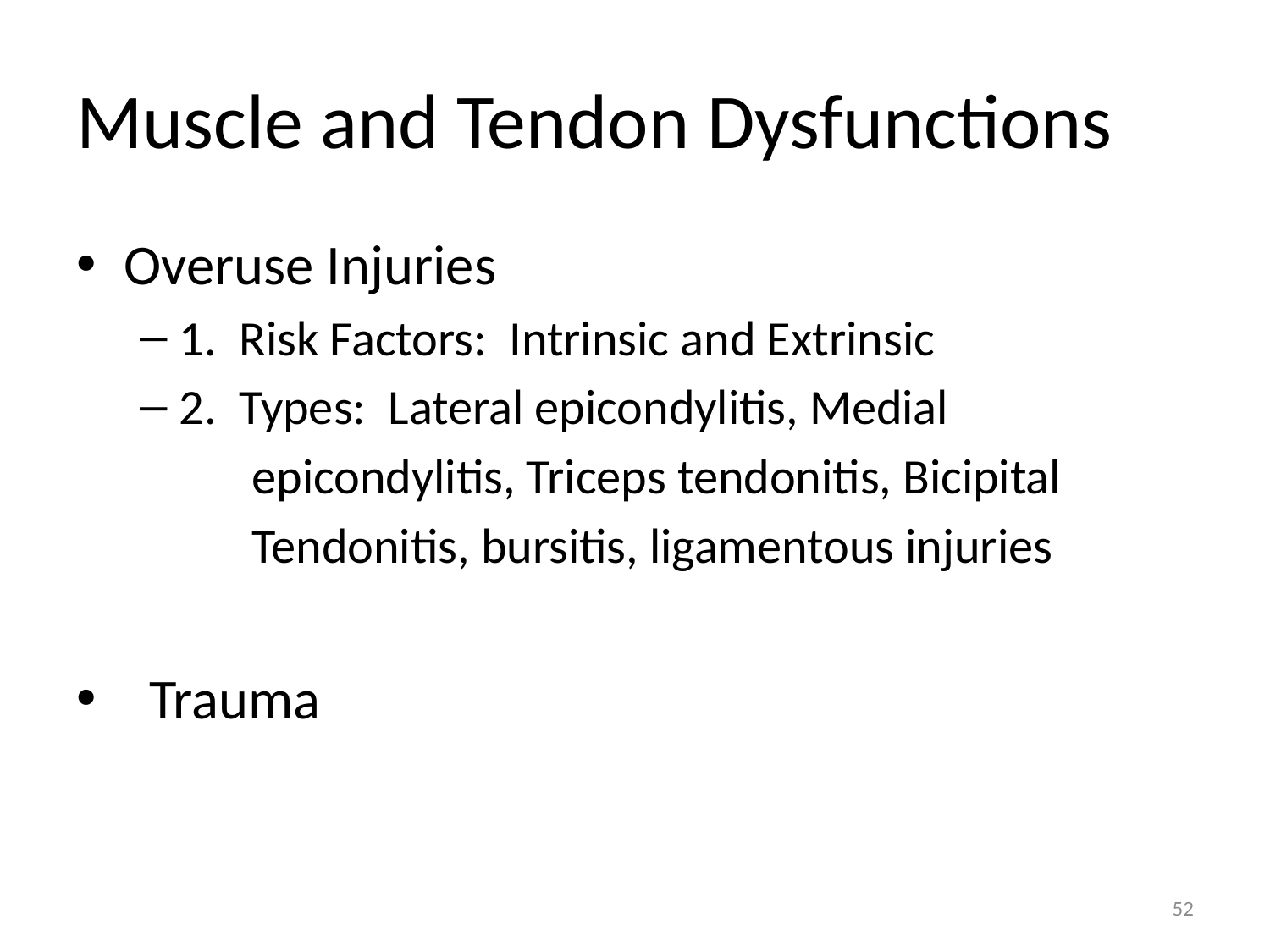

# Muscle and Tendon Dysfunctions
Overuse Injuries
1.  Risk Factors:  Intrinsic and Extrinsic
2.  Types:  Lateral epicondylitis, Medial
          epicondylitis, Triceps tendonitis, Bicipital
          Tendonitis, bursitis, ligamentous injuries

  Trauma

52